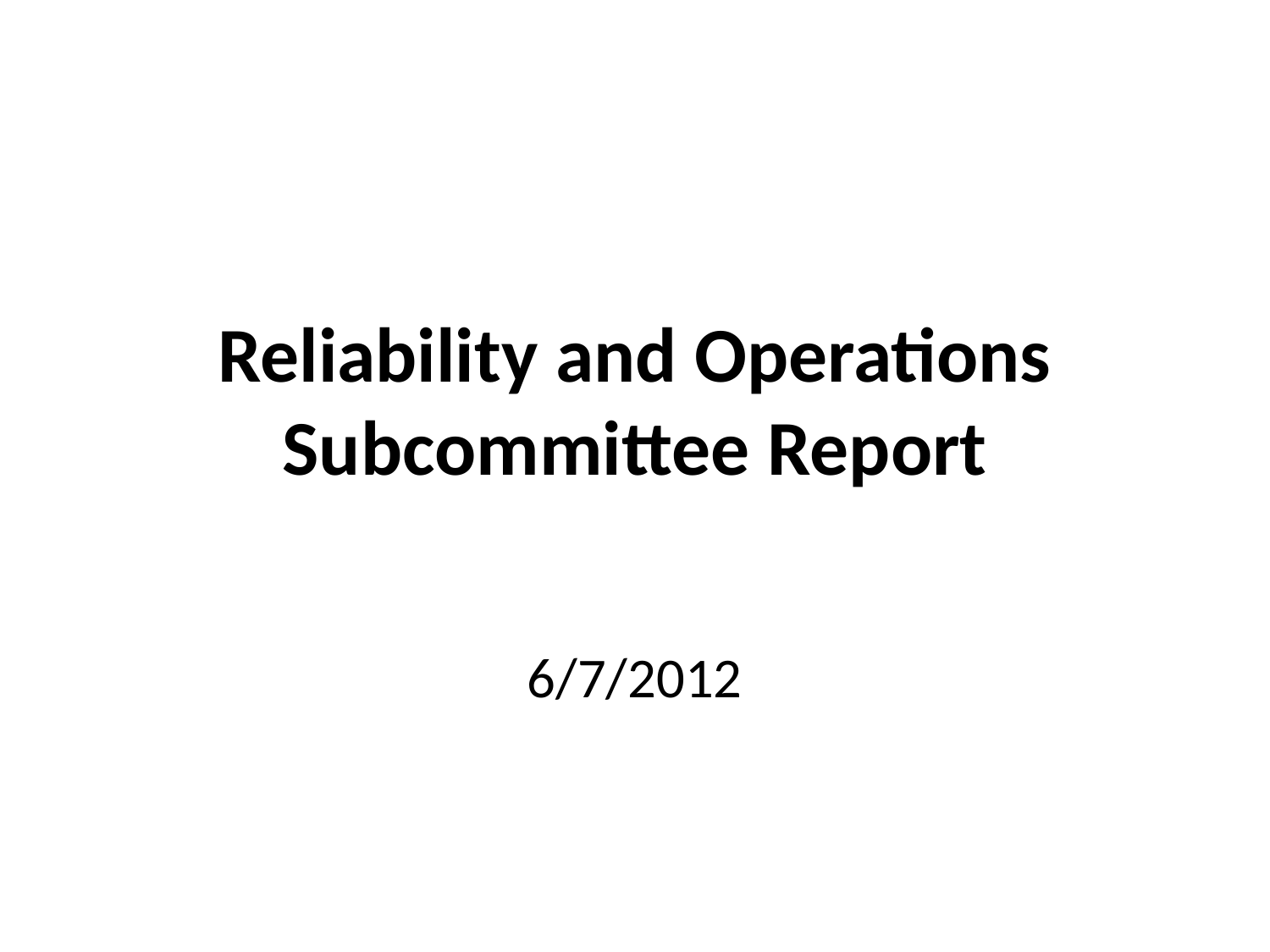

# Reliability and Operations Subcommittee Report
6/7/2012